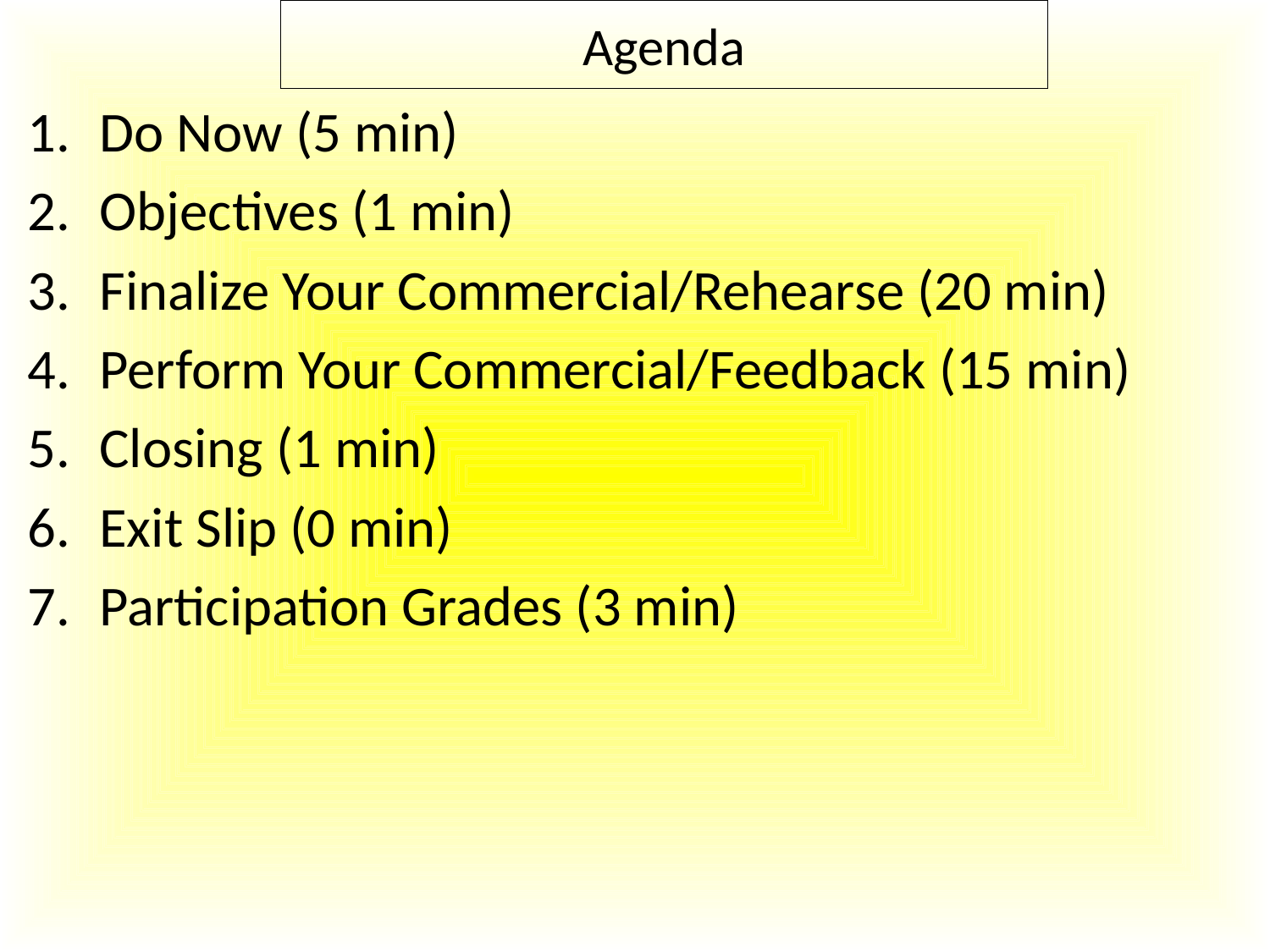

Agenda
Do Now (5 min)
Objectives (1 min)
Finalize Your Commercial/Rehearse (20 min)
Perform Your Commercial/Feedback (15 min)
Closing (1 min)
Exit Slip (0 min)
Participation Grades (3 min)